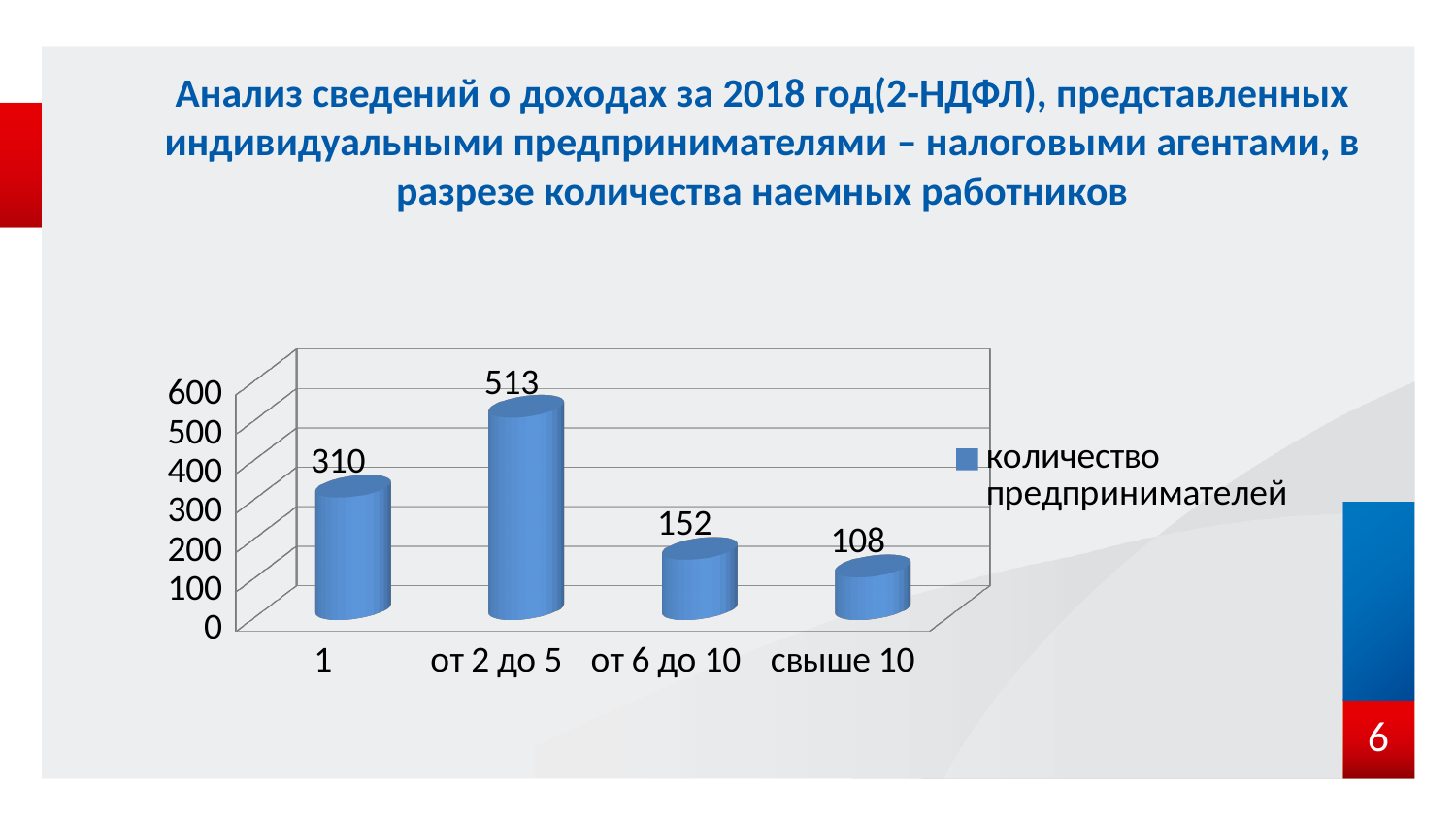

# Анализ сведений о доходах за 2018 год(2-НДФЛ), представленных индивидуальными предпринимателями – налоговыми агентами, в разрезе количества наемных работников

[unsupported chart]

6